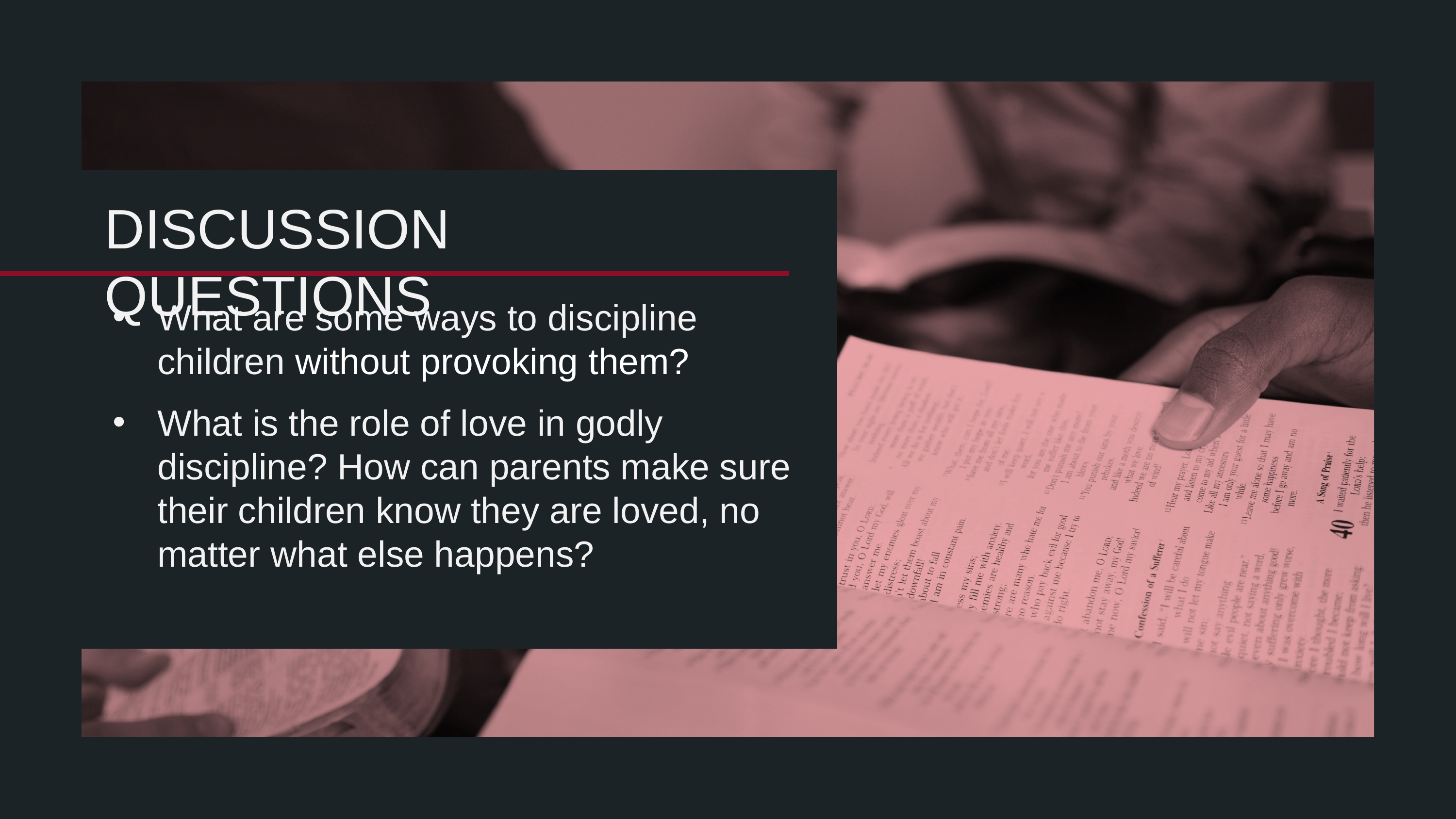

What are some ways to discipline children without provoking them?
What is the role of love in godly discipline? How can parents make sure their children know they are loved, no matter what else happens?